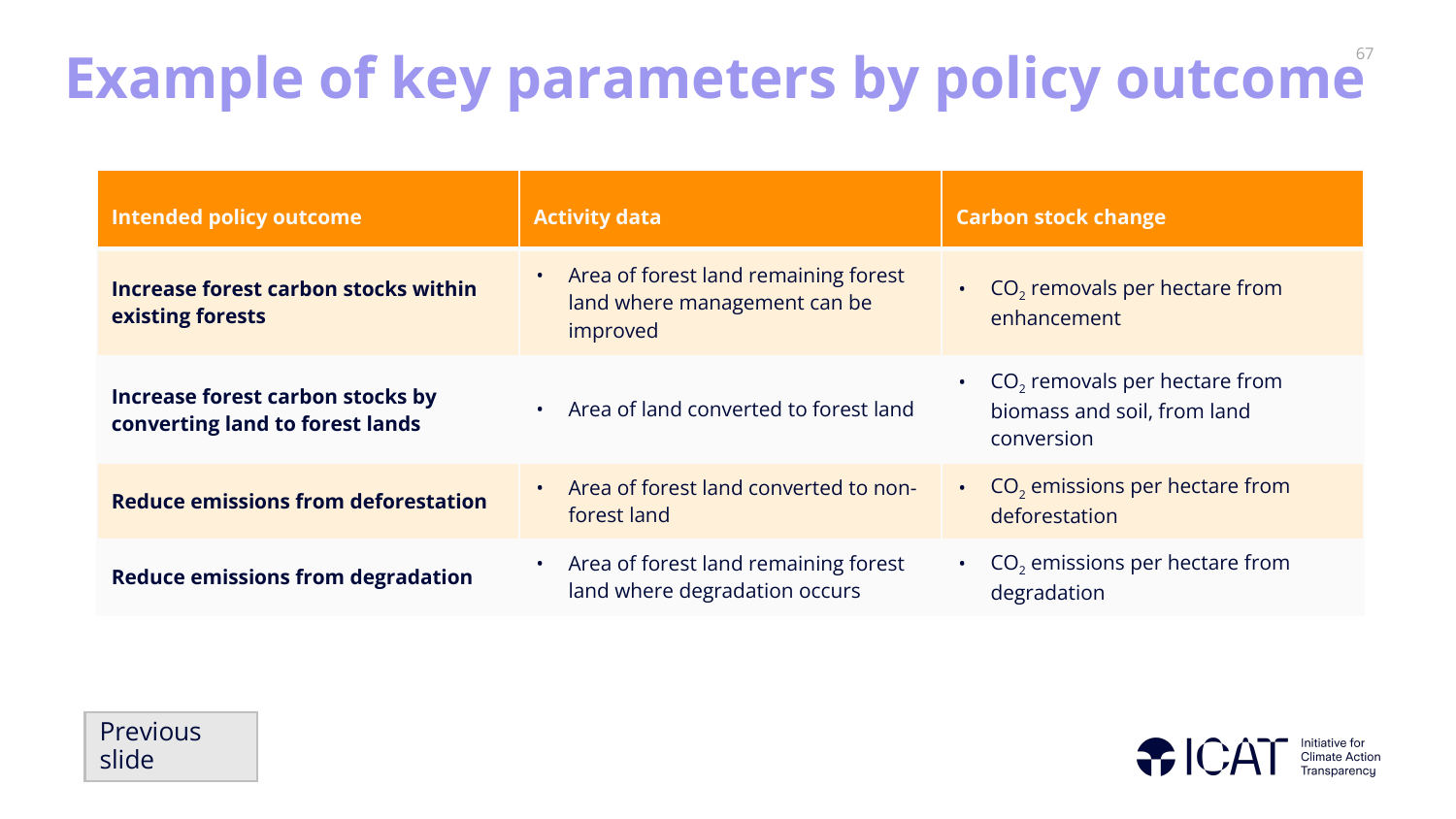

# Example of key parameters by policy outcome
| Intended policy outcome | Activity data | Carbon stock change |
| --- | --- | --- |
| Increase forest carbon stocks within existing forests | Area of forest land remaining forest land where management can be improved | CO2 removals per hectare from enhancement |
| Increase forest carbon stocks by converting land to forest lands | Area of land converted to forest land | CO2 removals per hectare from biomass and soil, from land conversion |
| Reduce emissions from deforestation | Area of forest land converted to non-forest land | CO2 emissions per hectare from deforestation |
| Reduce emissions from degradation | Area of forest land remaining forest land where degradation occurs | CO2 emissions per hectare from degradation |
Previous slide